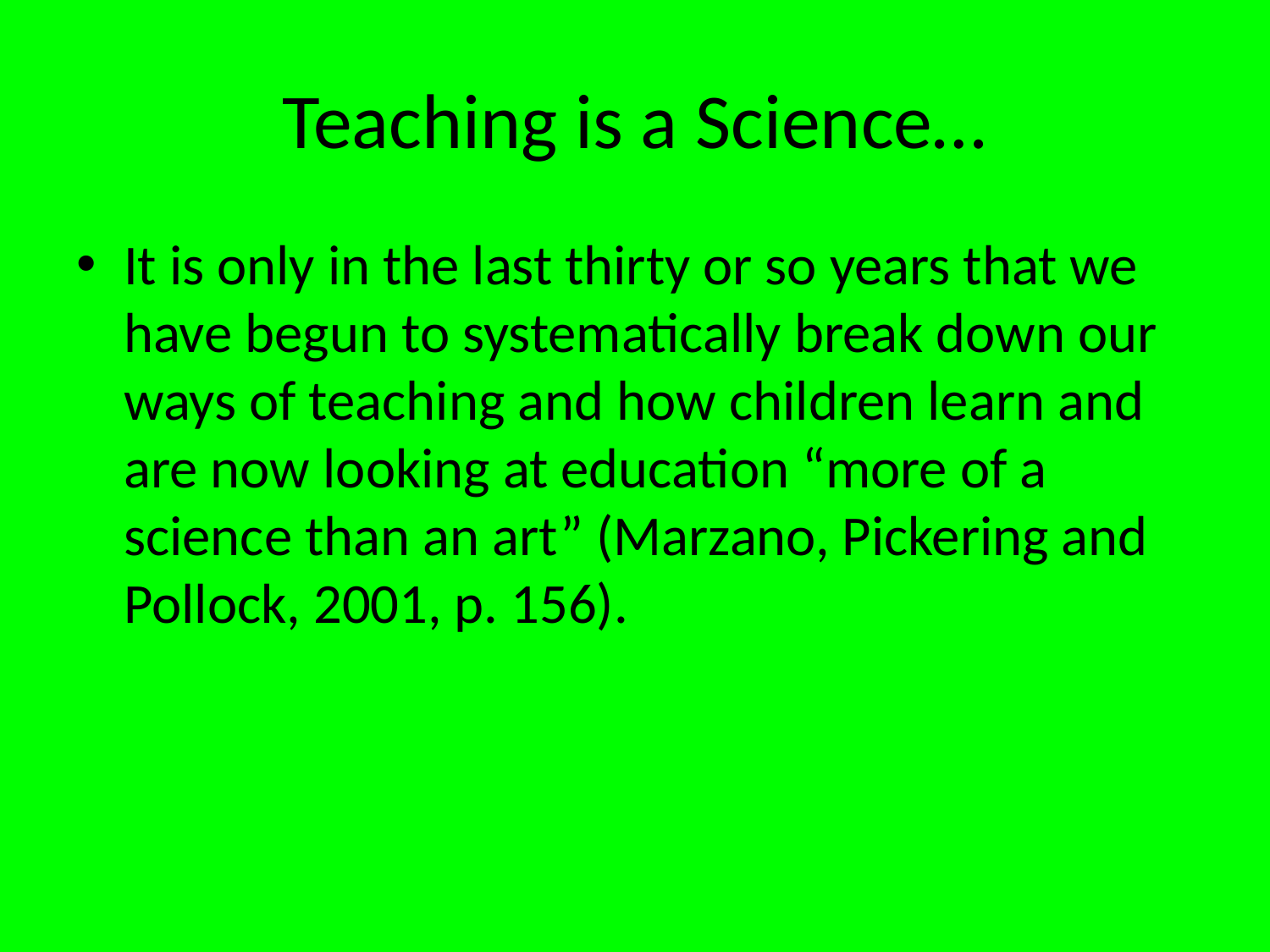

# Teaching is a Science…
It is only in the last thirty or so years that we have begun to systematically break down our ways of teaching and how children learn and are now looking at education “more of a science than an art” (Marzano, Pickering and Pollock, 2001, p. 156).